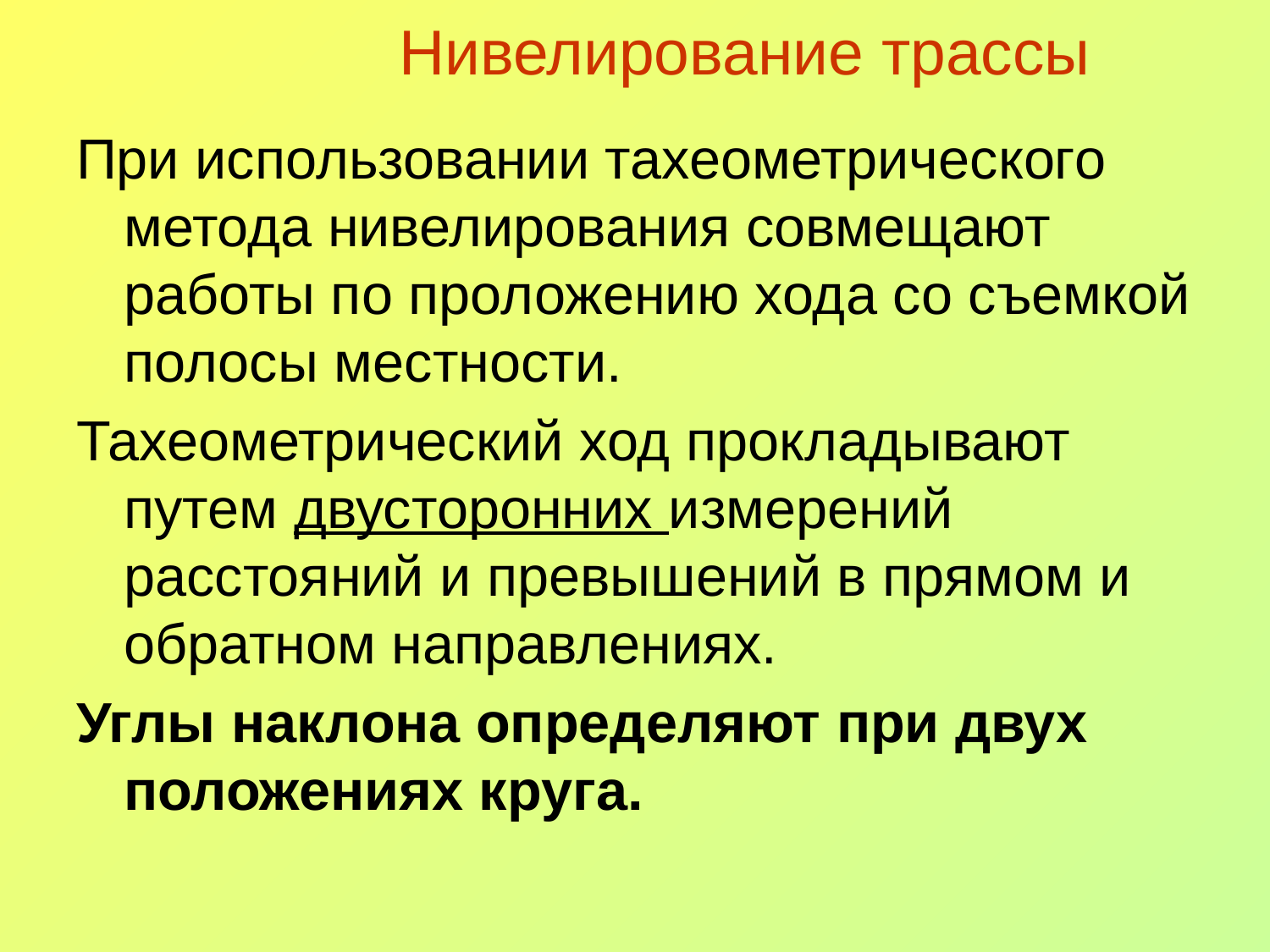

Нивелирование трассы
При использовании тахеометрического метода нивелирования совмещают работы по проложению хода со съемкой полосы местности.
Тахеометрический ход прокладывают путем двусторонних измерений расстояний и превышений в прямом и обратном направлениях.
Углы наклона определяют при двух положениях круга.